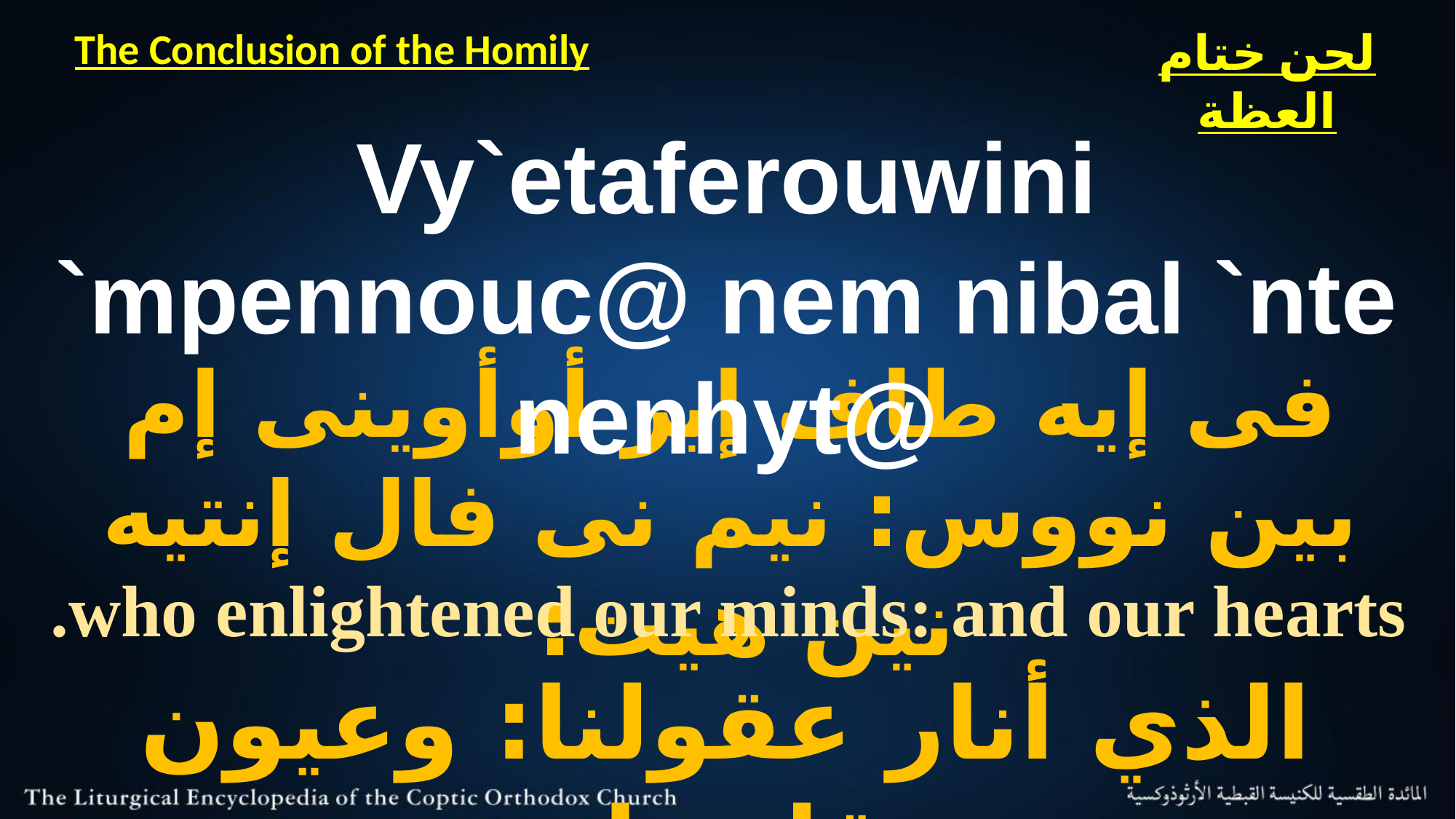

The Conclusion of the Homily
لحن ختام العظة
Vy`etaferouwini `mpennouc@ nem nibal `nte nenhyt@
فى إيه طاف إير أوأوينى إم بين نووس: نيم نى فال إنتيه نين هيت:
who enlightened our minds: and our hearts.
الذي أنار عقولنا: وعيون قلوبنا: